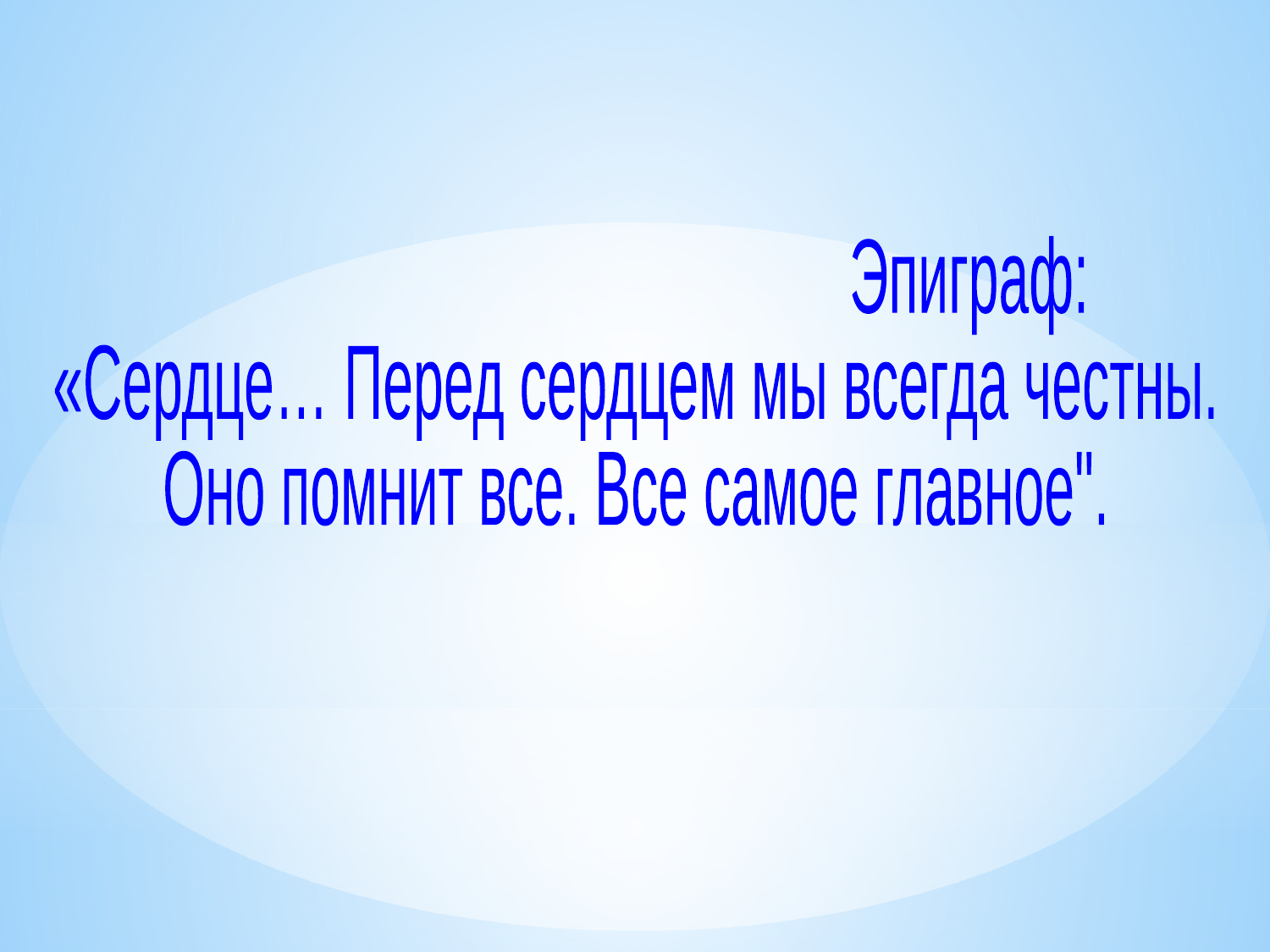

Эпиграф:
«Сердце… Перед сердцем мы всегда честны.
Оно помнит все. Все самое главное".